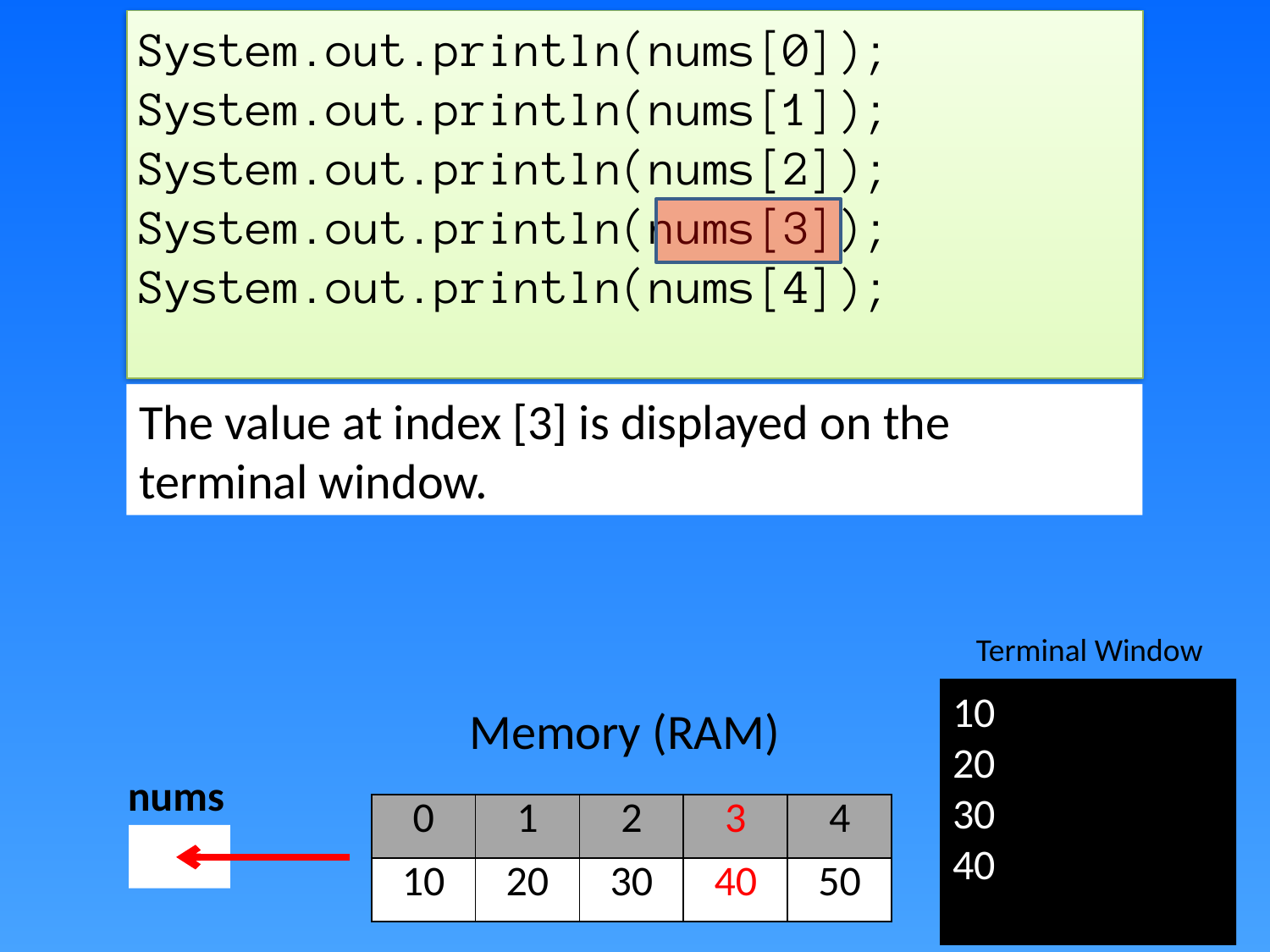

System.out.println(nums[0]);
System.out.println(nums[1]);
System.out.println(nums[2]);
System.out.println(nums[3]);
System.out.println(nums[4]);

The value at index [3] is displayed on the terminal window.
Terminal Window
10
20
30
40

Memory (RAM)
nums
| 0 | 1 | 2 | 3 | 4 |
| --- | --- | --- | --- | --- |
| 10 | 20 | 30 | 40 | 50 |